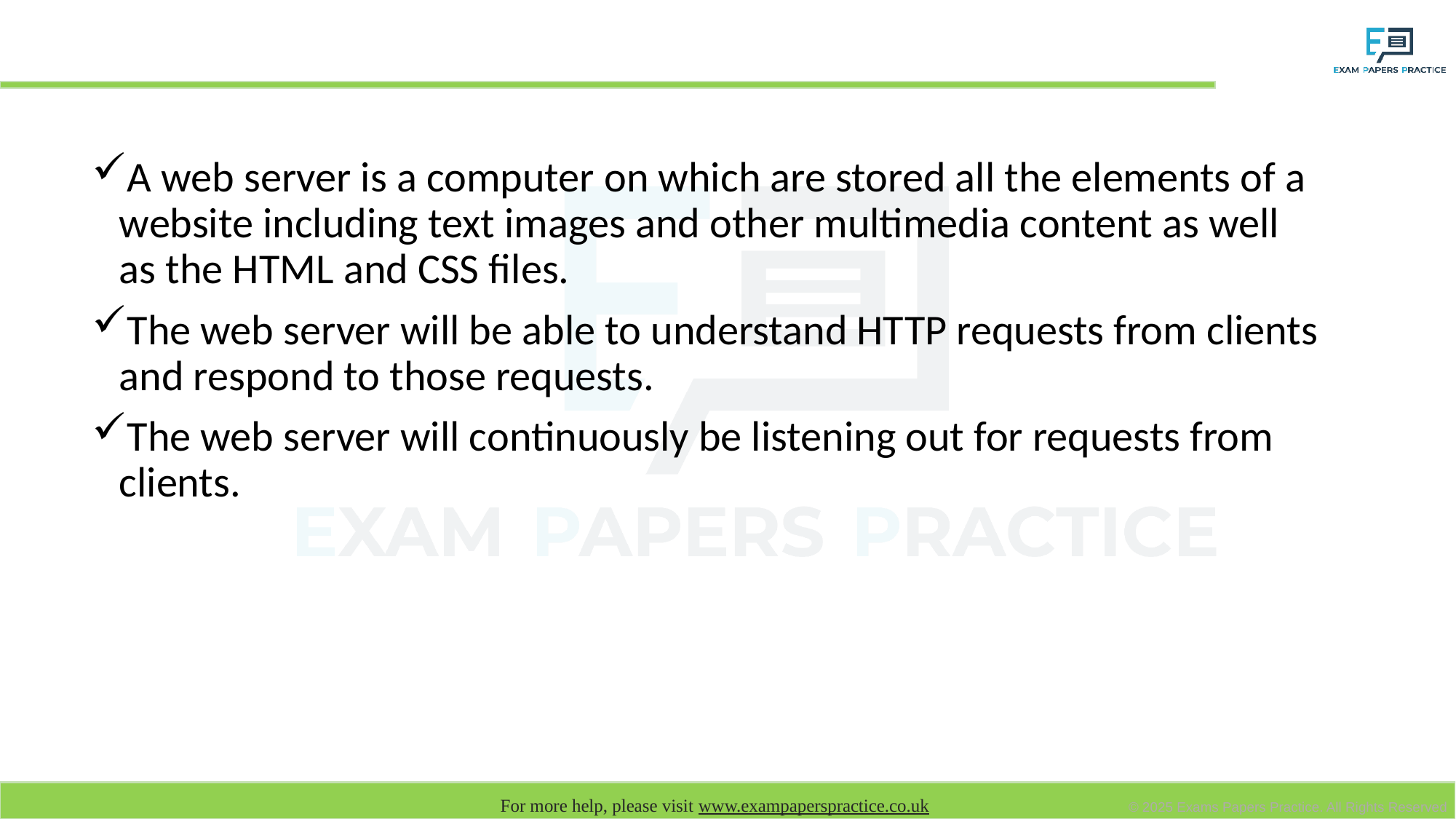

# Web server
A web server is a computer on which are stored all the elements of a website including text images and other multimedia content as well as the HTML and CSS files.
The web server will be able to understand HTTP requests from clients and respond to those requests.
The web server will continuously be listening out for requests from clients.